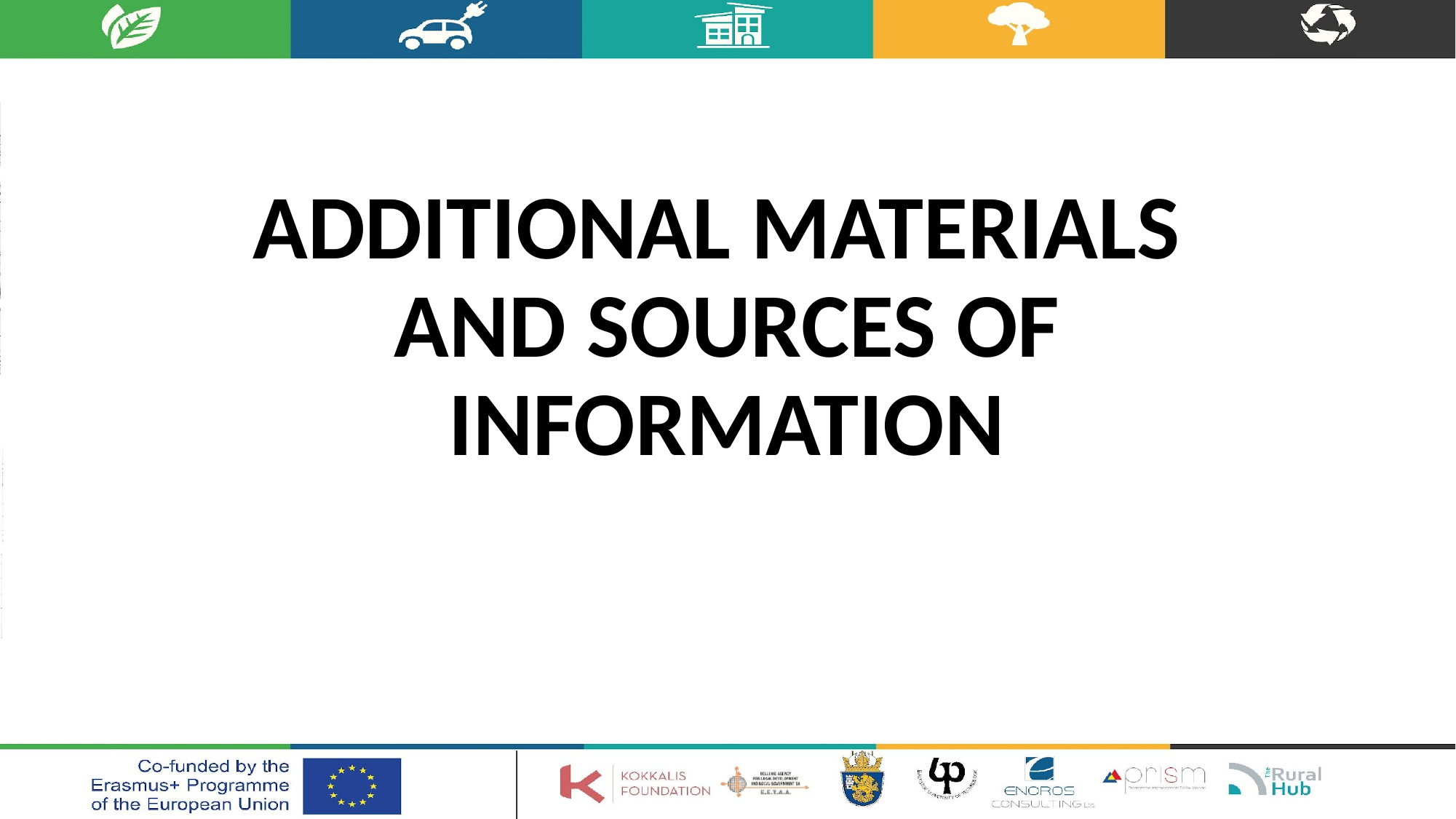

# Additional materials and sources of information